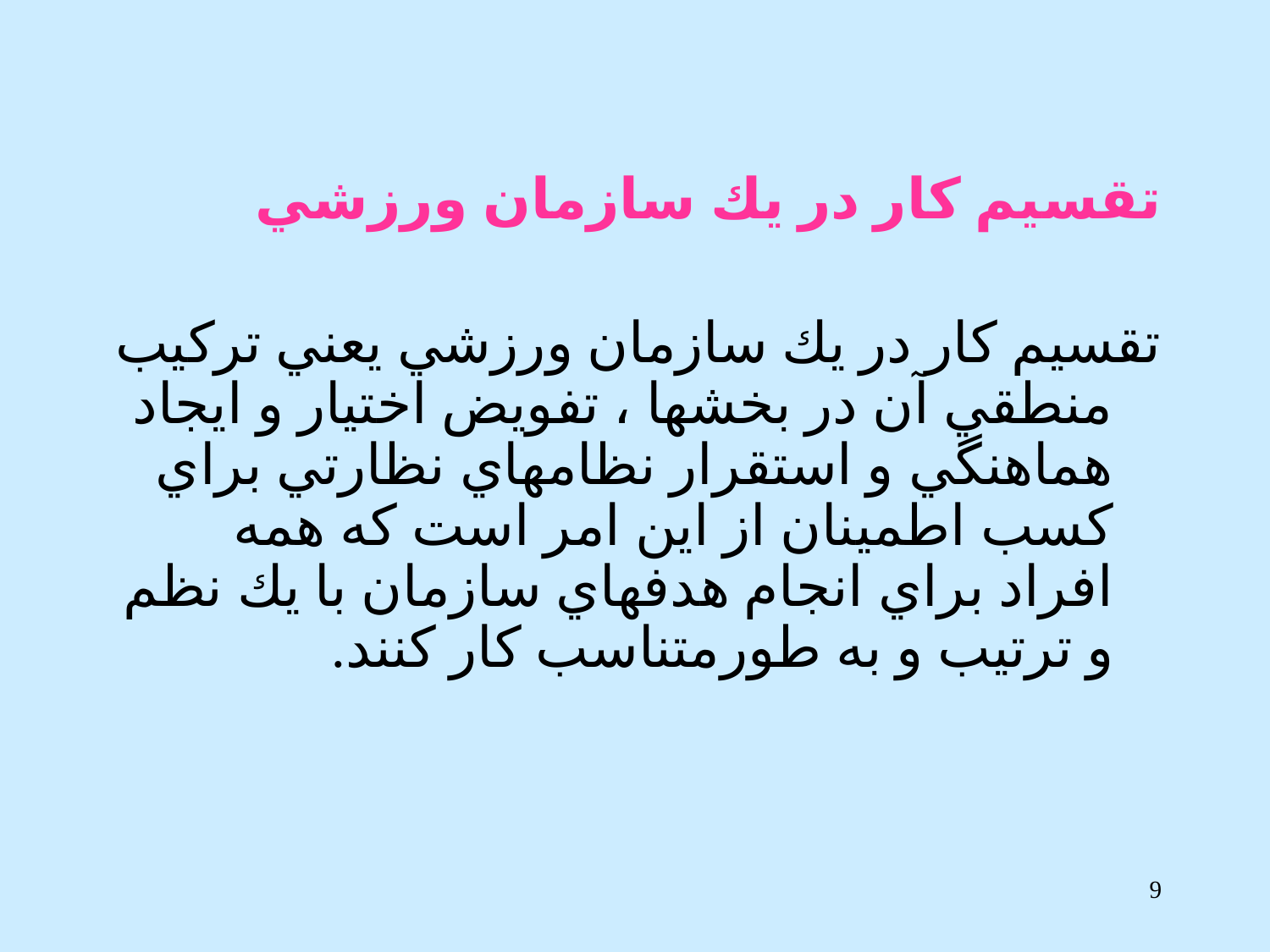

تقسيم كار در يك سازمان ورزشي

تقسيم كار در يك سازمان ورزشي يعني تركيب منطقي آن در بخشها ، تفويض اختيار و ايجاد هماهنگي و استقرار نظامهاي نظارتي براي كسب اطمينان از اين امر است كه همه افراد براي انجام هدفهاي سازمان با يك نظم و ترتيب و به طورمتناسب كار كنند.

9